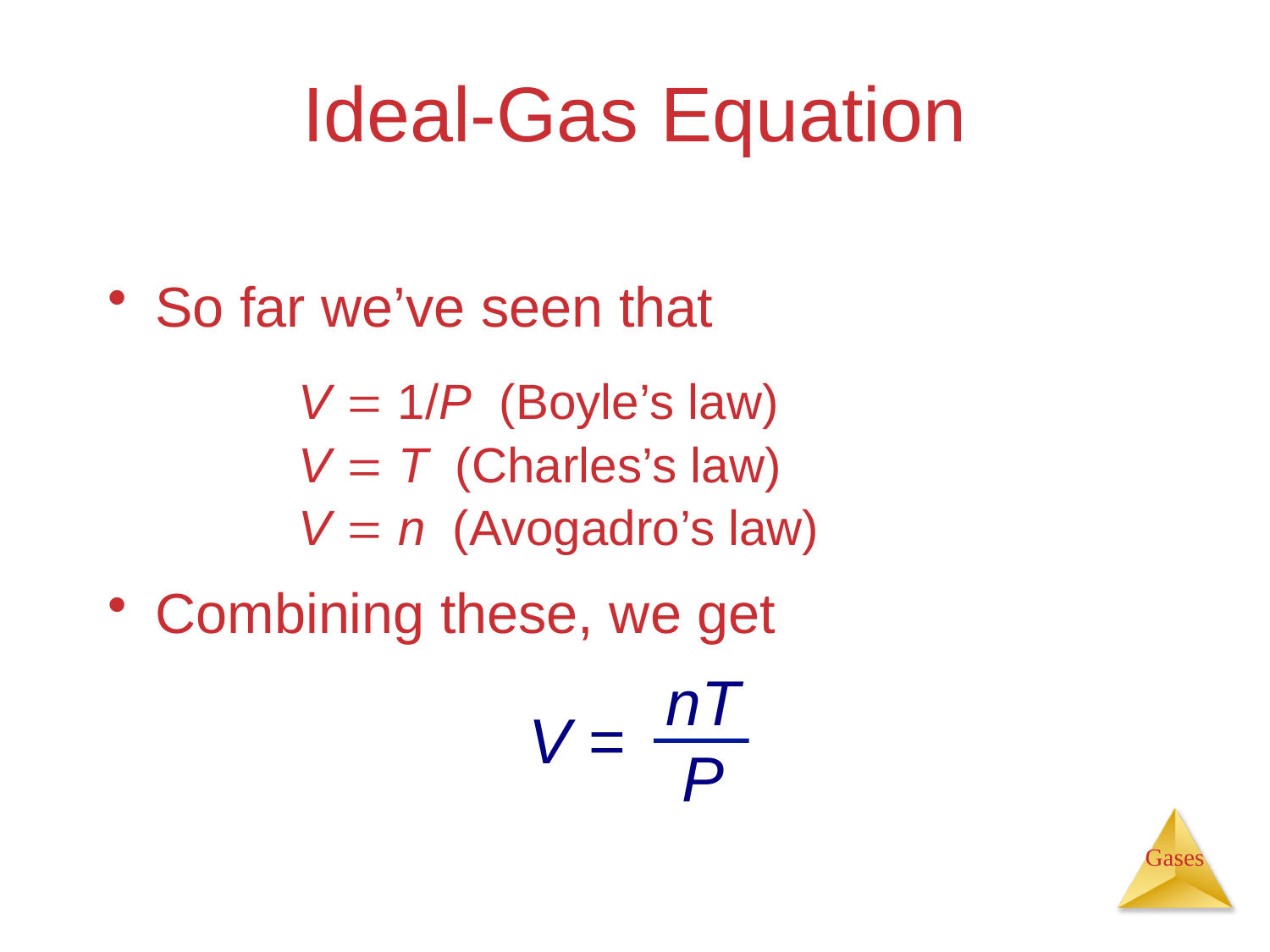

# Ideal-Gas Equation
So far we’ve seen that
V = 1/P  (Boyle’s law)
V = T  (Charles’s law)
V = n  (Avogadro’s law)
Combining these, we get
nT
P

V =